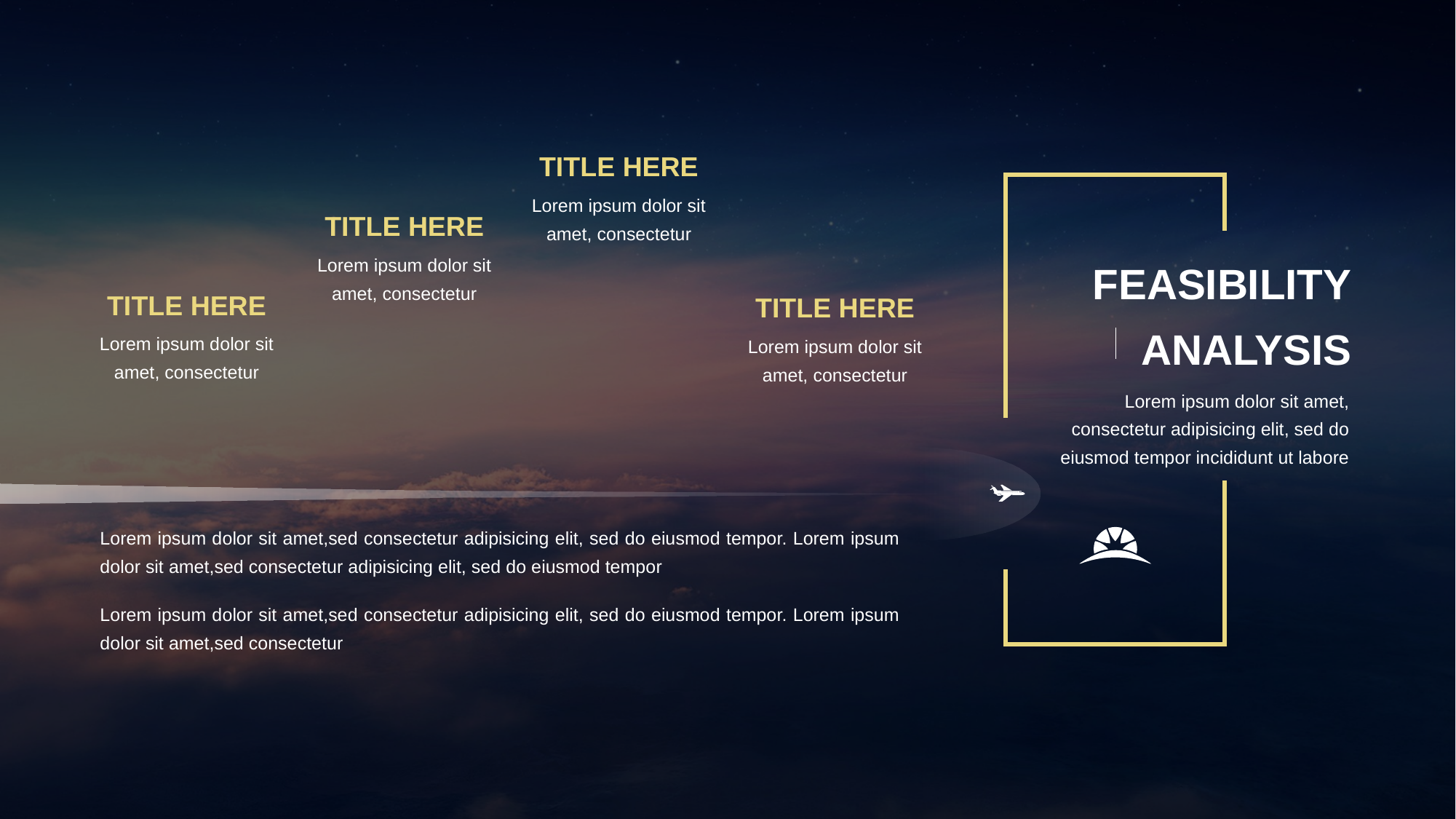

TITLE HERE
Lorem ipsum dolor sit amet, consectetur
TITLE HERE
Lorem ipsum dolor sit amet, consectetur
FEASIBILITY
ANALYSIS
TITLE HERE
Lorem ipsum dolor sit amet, consectetur
TITLE HERE
Lorem ipsum dolor sit amet, consectetur
Lorem ipsum dolor sit amet, consectetur adipisicing elit, sed do eiusmod tempor incididunt ut labore

Lorem ipsum dolor sit amet,sed consectetur adipisicing elit, sed do eiusmod tempor. Lorem ipsum dolor sit amet,sed consectetur adipisicing elit, sed do eiusmod tempor

Lorem ipsum dolor sit amet,sed consectetur adipisicing elit, sed do eiusmod tempor. Lorem ipsum dolor sit amet,sed consectetur